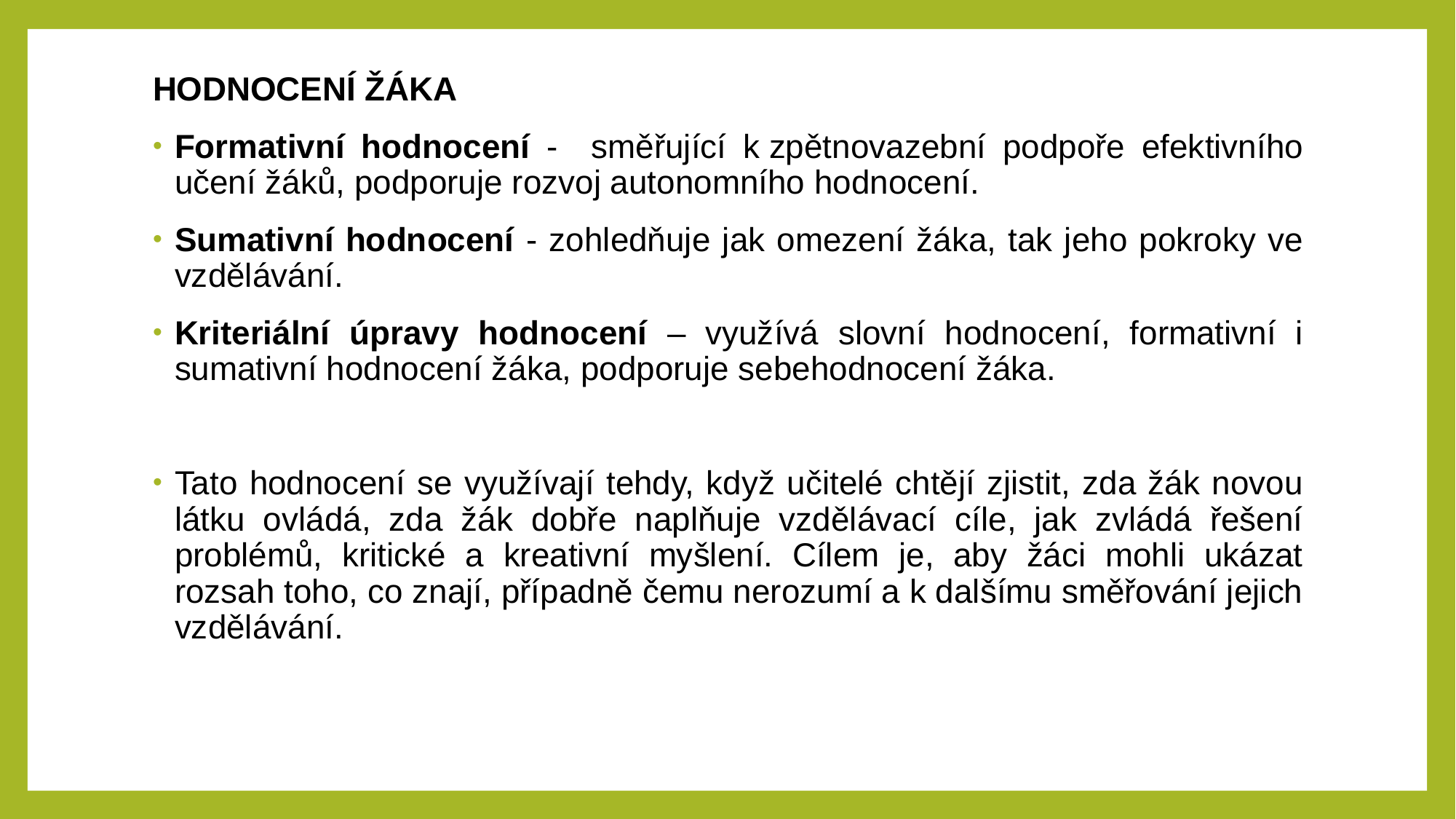

#
HODNOCENÍ ŽÁKA
Formativní hodnocení -  směřující k zpětnovazební podpoře efektivního učení žáků, podporuje rozvoj autonomního hodnocení.
Sumativní hodnocení - zohledňuje jak omezení žáka, tak jeho pokroky ve vzdělávání.
Kriteriální úpravy hodnocení – využívá slovní hodnocení, formativní i sumativní hodnocení žáka, podporuje sebehodnocení žáka.

Tato hodnocení se využívají tehdy, když učitelé chtějí zjistit, zda žák novou látku ovládá, zda žák dobře naplňuje vzdělávací cíle, jak zvládá řešení problémů, kritické a kreativní myšlení. Cílem je, aby žáci mohli ukázat rozsah toho, co znají, případně čemu nerozumí a k dalšímu směřování jejich vzdělávání.